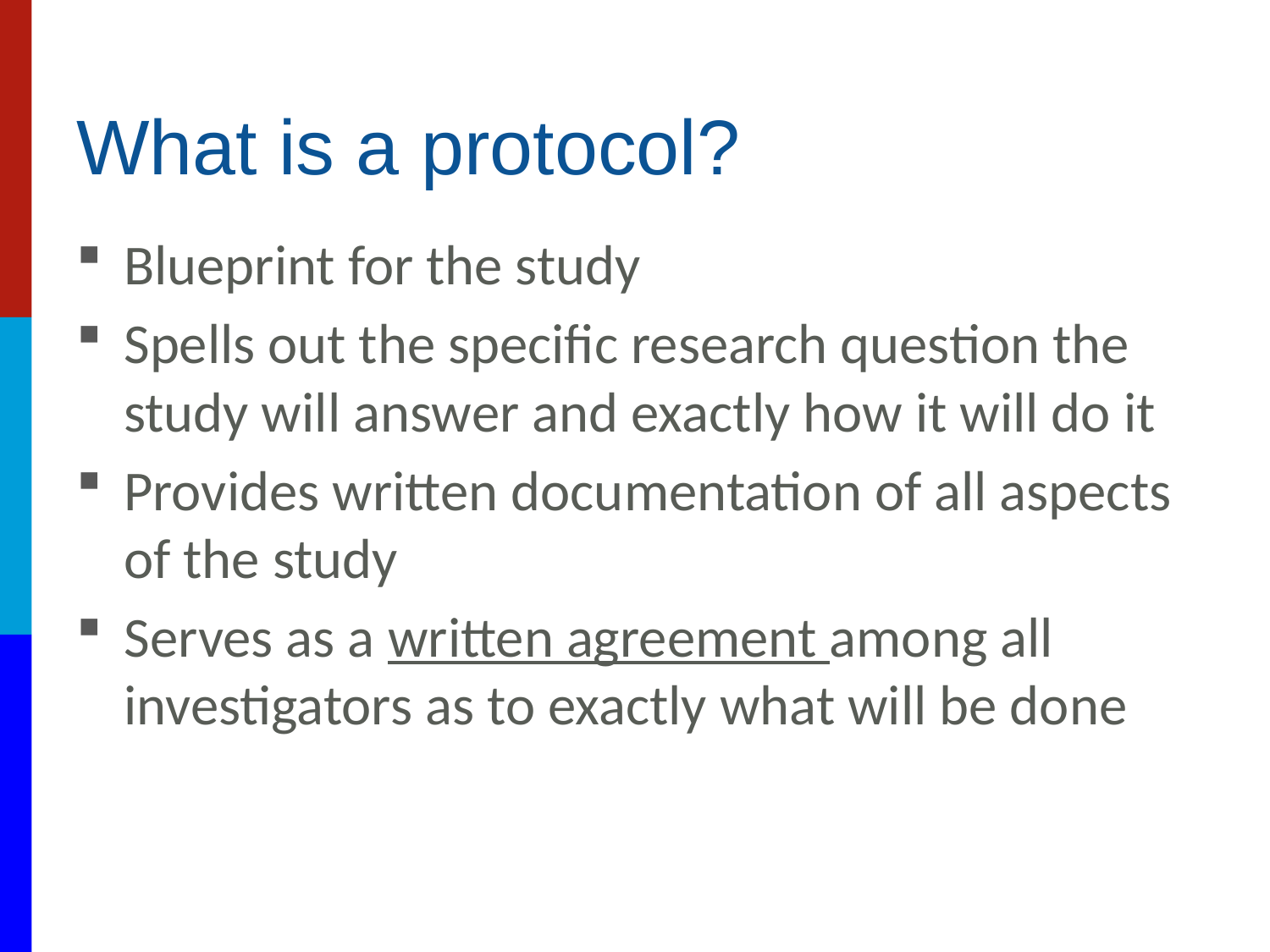

# What is a protocol?
Blueprint for the study
Spells out the specific research question the study will answer and exactly how it will do it
Provides written documentation of all aspects of the study
Serves as a written agreement among all investigators as to exactly what will be done